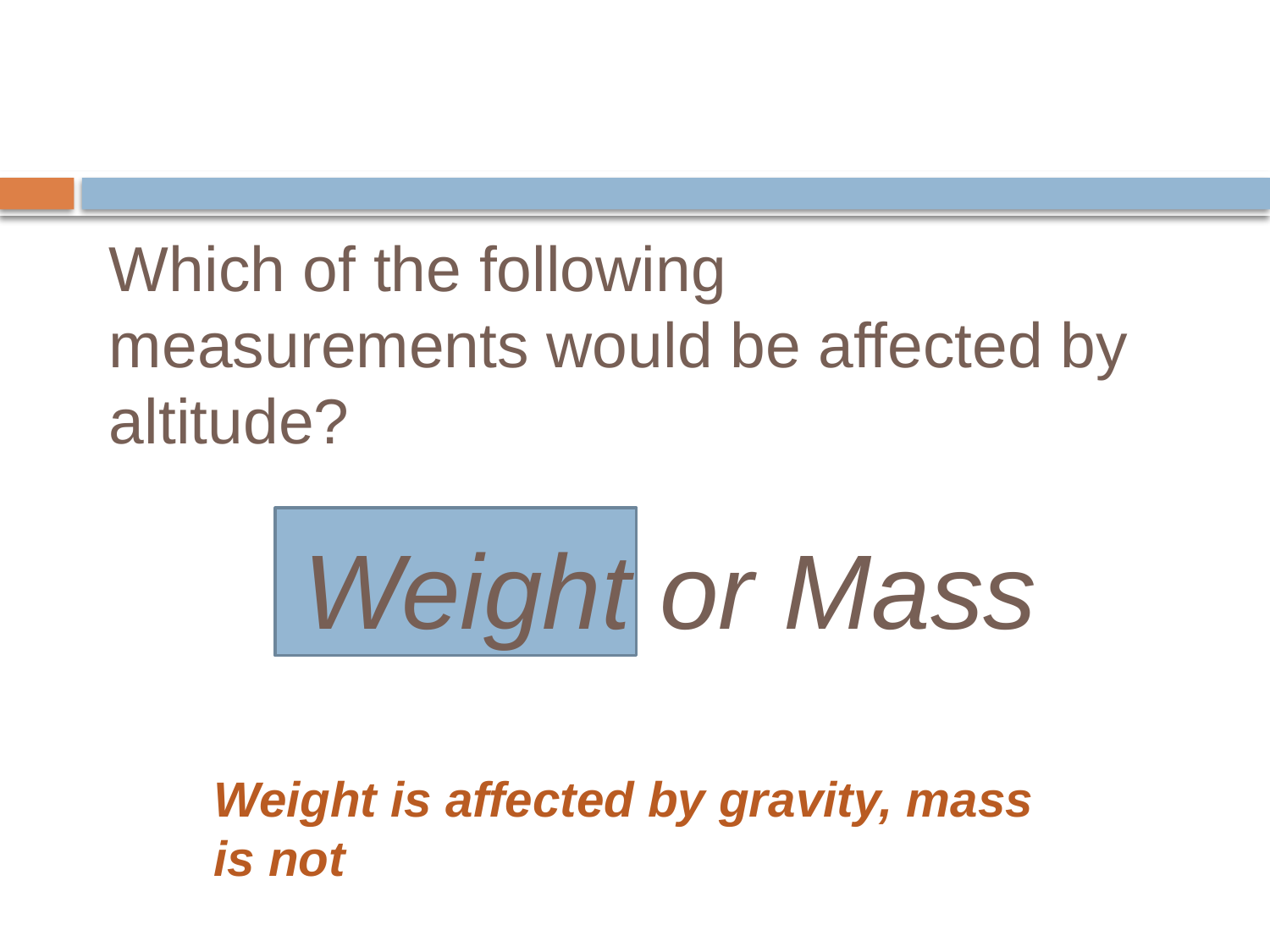

#

       Weight or Mass
Which of the following measurements would be affected by altitude?

Weight is affected by gravity, mass is not